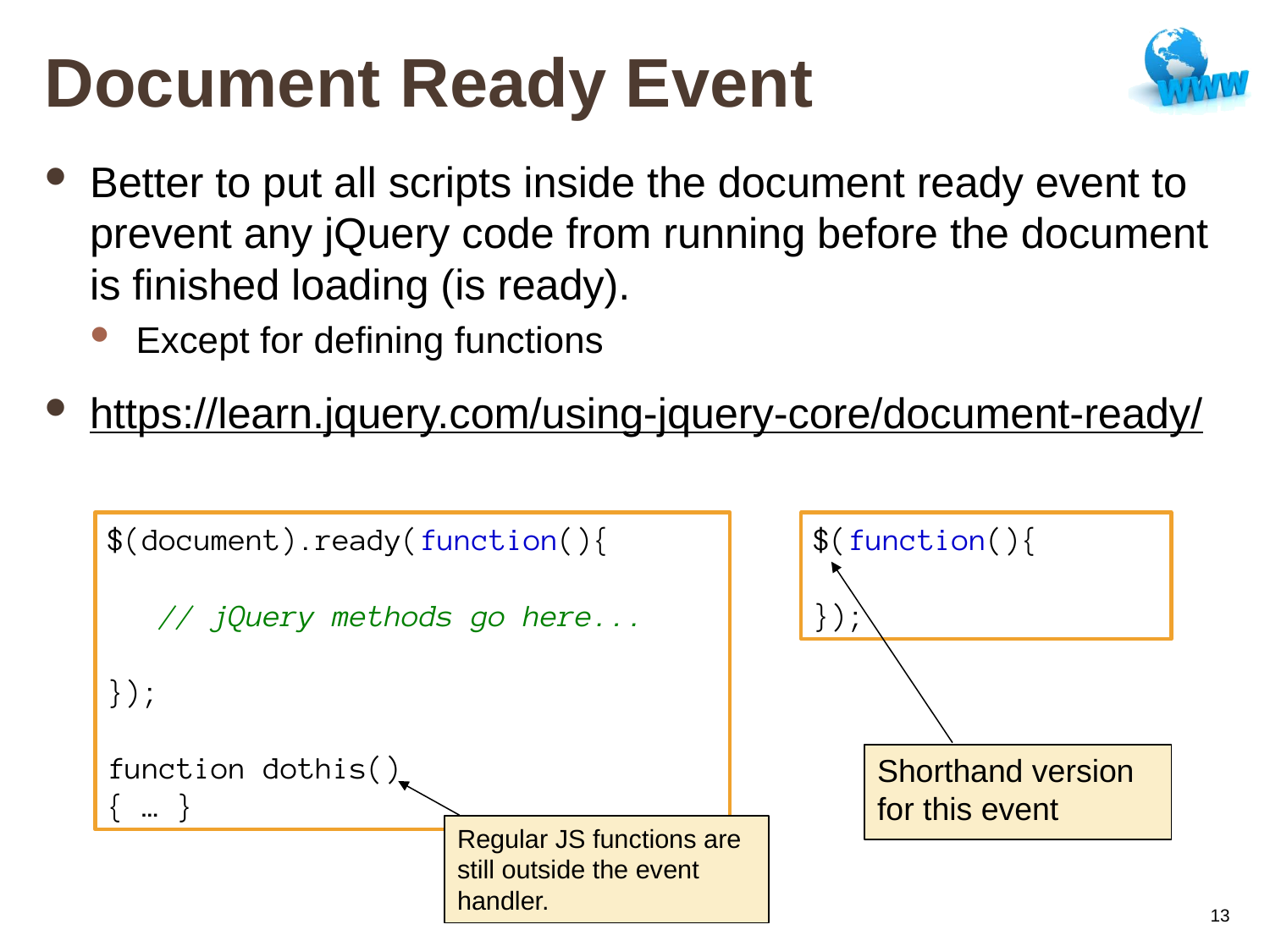

# Document Ready Event
Better to put all scripts inside the document ready event to prevent any jQuery code from running before the document is finished loading (is ready).
Except for defining functions
https://learn.jquery.com/using-jquery-core/document-ready/
$(document).ready(function(){
   // jQuery methods go here...
});

function dothis()
{ … }
$(function(){
});
Shorthand version for this event
Regular JS functions are still outside the event handler.
13